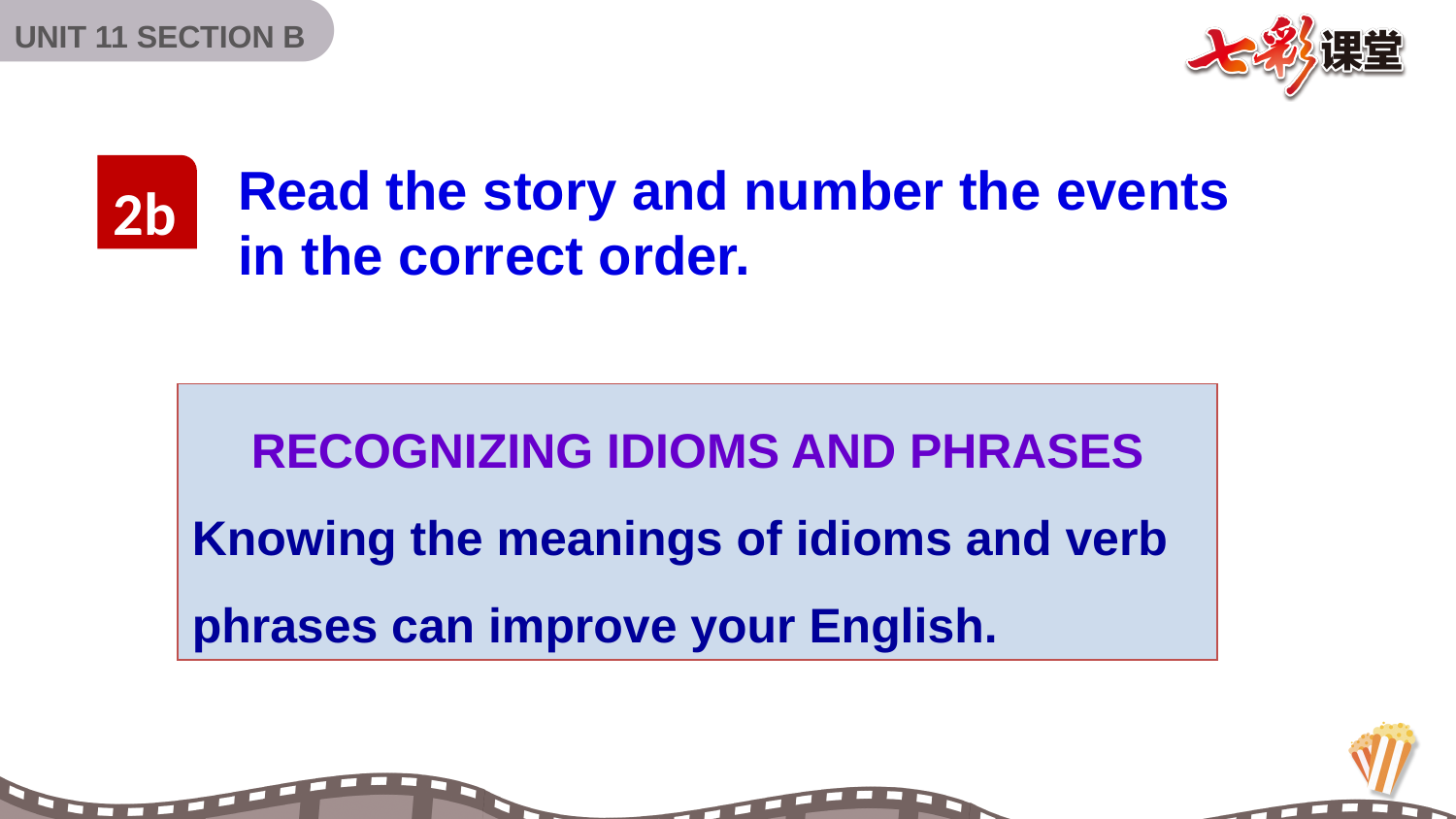

Read the story and number the events in the correct order.
2b
RECOGNIZING IDIOMS AND PHRASES
Knowing the meanings of idioms and verb phrases can improve your English.